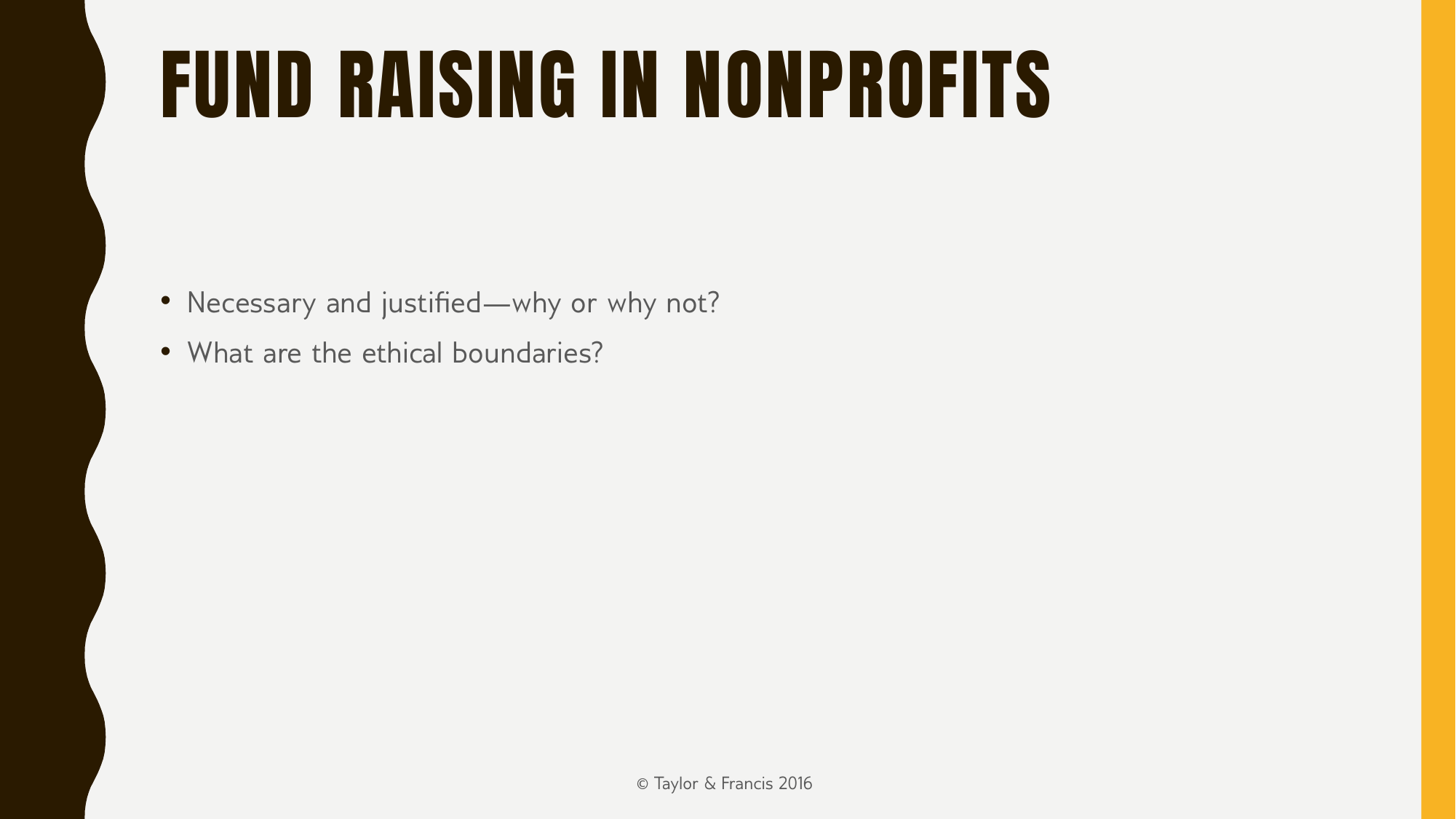

# Fund Raising in Nonprofits
Necessary and justified—why or why not?
What are the ethical boundaries?
© Taylor & Francis 2016